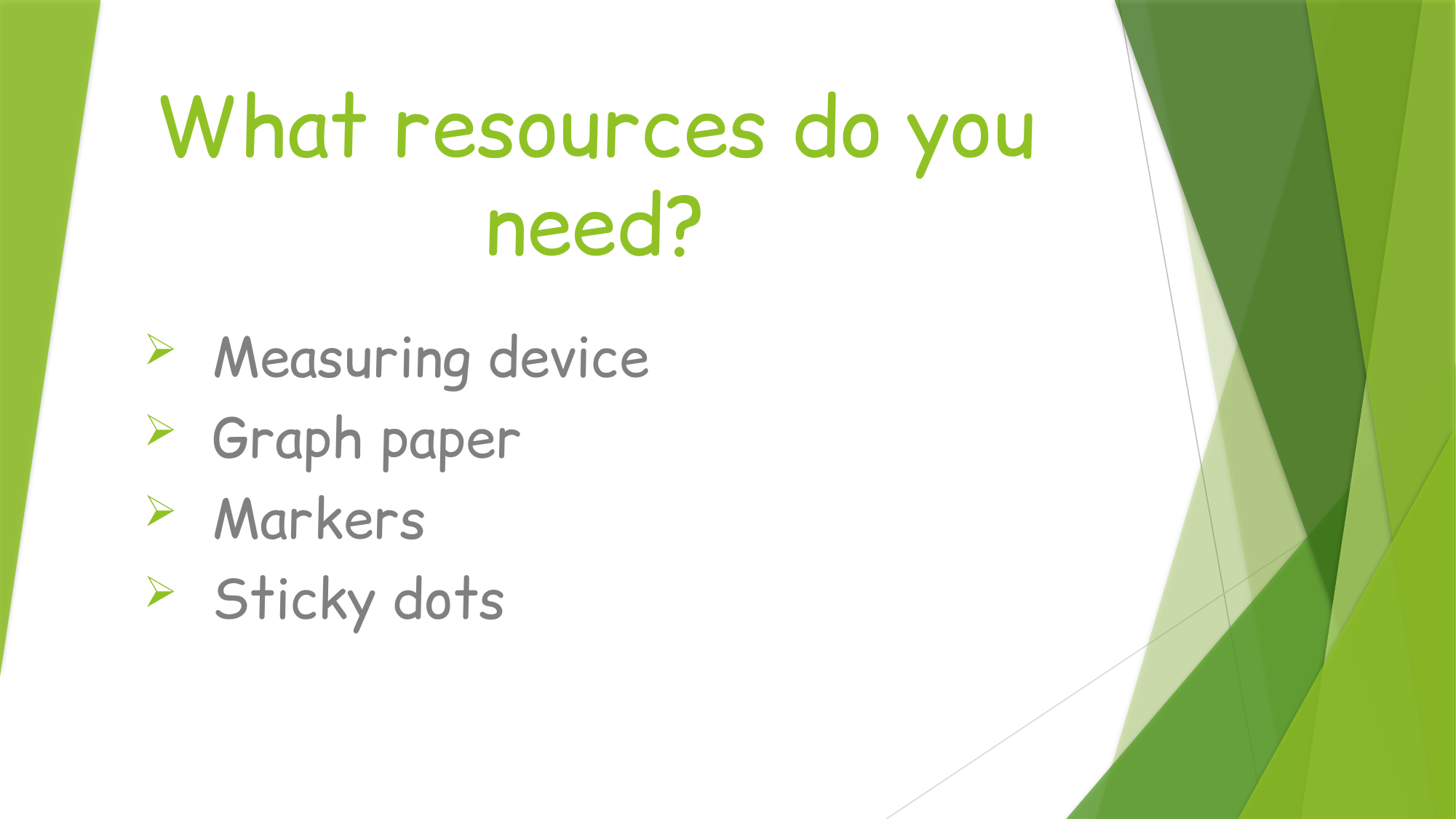

# What resources do you need?
Measuring device
Graph paper
Markers
Sticky dots